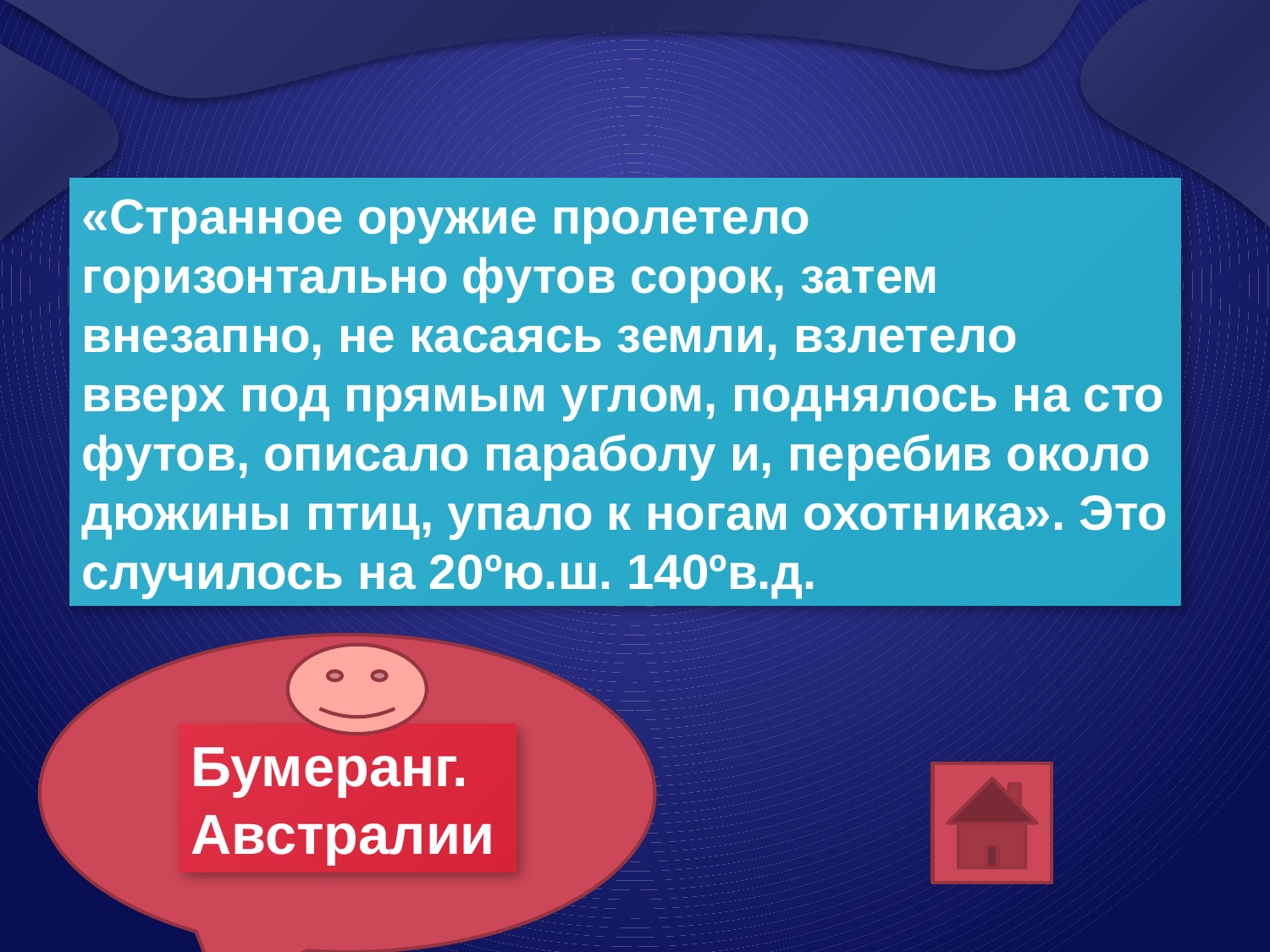

«Странное оружие пролетело горизонтально футов сорок, затем внезапно, не касаясь земли, взлетело вверх под прямым углом, поднялось на сто футов, описало параболу и, перебив около дюжины птиц, упало к ногам охотника». Это случилось на 20ºю.ш. 140ºв.д.

Бумеранг.  Австралии